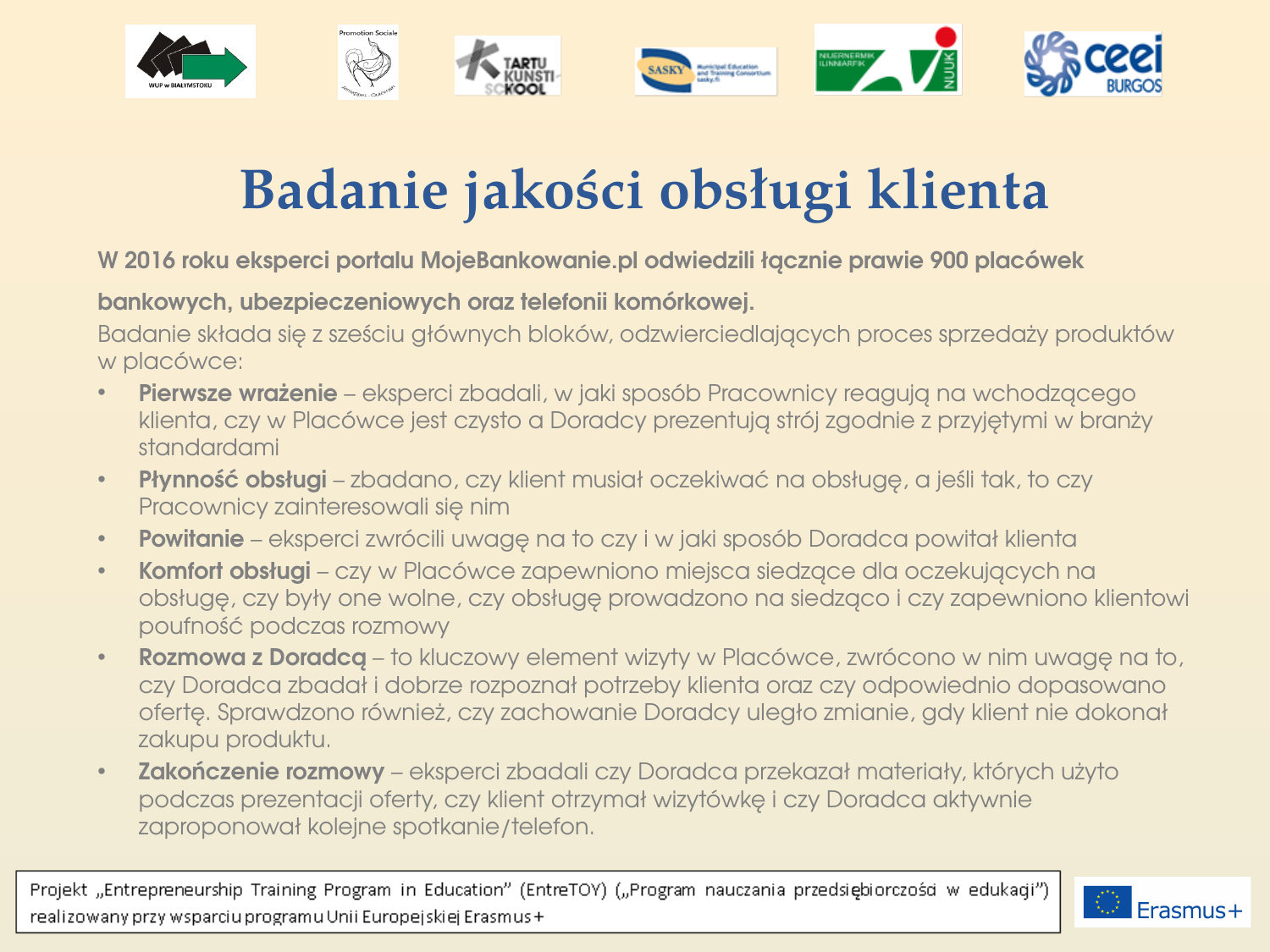

# Badanie jakości obsługi klienta
W 2016 roku eksperci portalu MojeBankowanie.pl odwiedzili łącznie prawie 900 placówek bankowych, ubezpieczeniowych oraz telefonii komórkowej.
Badanie składa się z sześciu głównych bloków, odzwierciedlających proces sprzedaży produktów w placówce:
Pierwsze wrażenie – eksperci zbadali, w jaki sposób Pracownicy reagują na wchodzącego klienta, czy w Placówce jest czysto a Doradcy prezentują strój zgodnie z przyjętymi w branży standardami
Płynność obsługi – zbadano, czy klient musiał oczekiwać na obsługę, a jeśli tak, to czy Pracownicy zainteresowali się nim
Powitanie – eksperci zwrócili uwagę na to czy i w jaki sposób Doradca powitał klienta
Komfort obsługi – czy w Placówce zapewniono miejsca siedzące dla oczekujących na obsługę, czy były one wolne, czy obsługę prowadzono na siedząco i czy zapewniono klientowi poufność podczas rozmowy
Rozmowa z Doradcą – to kluczowy element wizyty w Placówce, zwrócono w nim uwagę na to, czy Doradca zbadał i dobrze rozpoznał potrzeby klienta oraz czy odpowiednio dopasowano ofertę. Sprawdzono również, czy zachowanie Doradcy uległo zmianie, gdy klient nie dokonał zakupu produktu.
Zakończenie rozmowy – eksperci zbadali czy Doradca przekazał materiały, których użyto podczas prezentacji oferty, czy klient otrzymał wizytówkę i czy Doradca aktywnie zaproponował kolejne spotkanie/telefon.